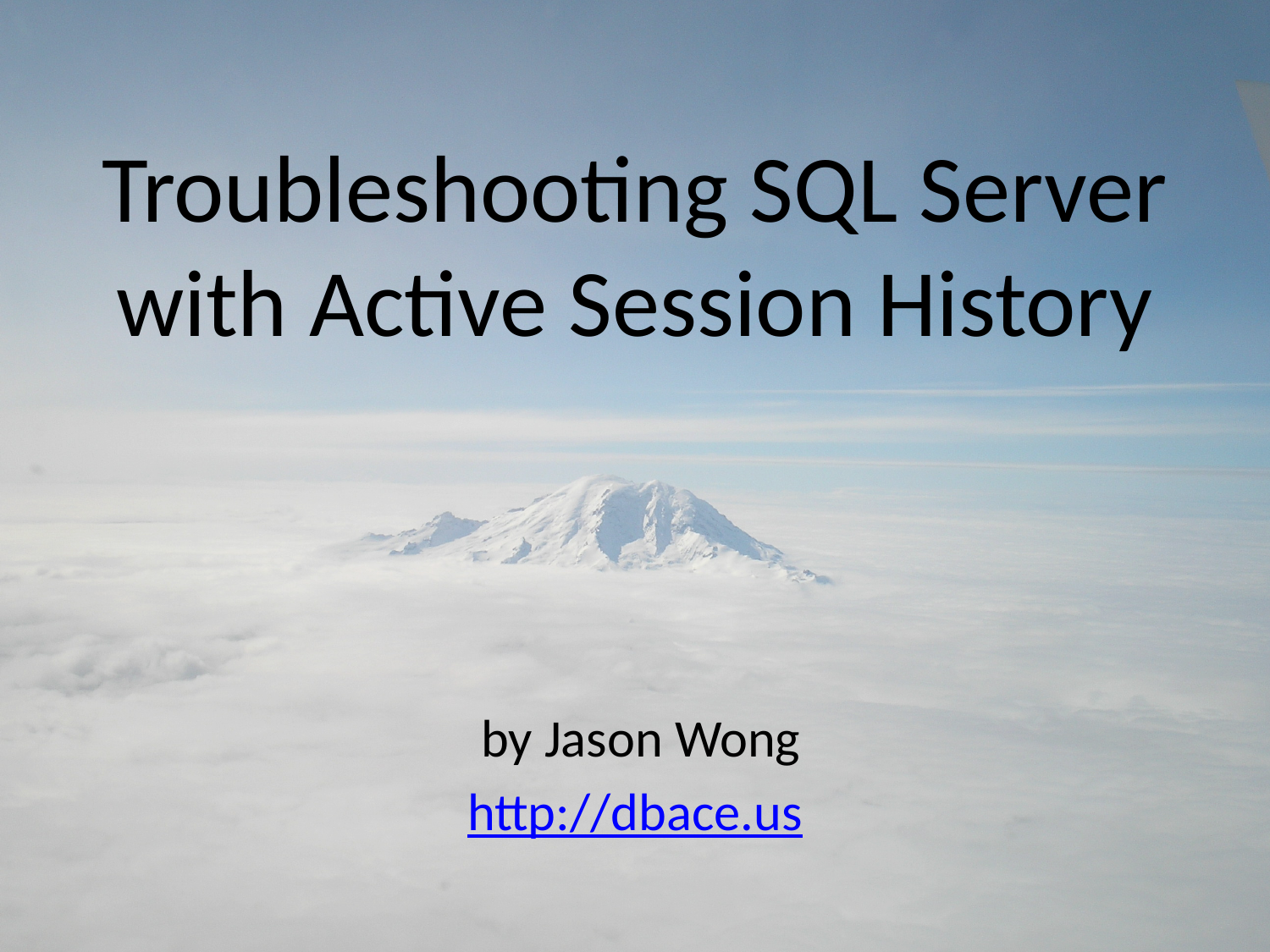

# Troubleshooting SQL Server with Active Session History

 by Jason Wong
http://dbace.us